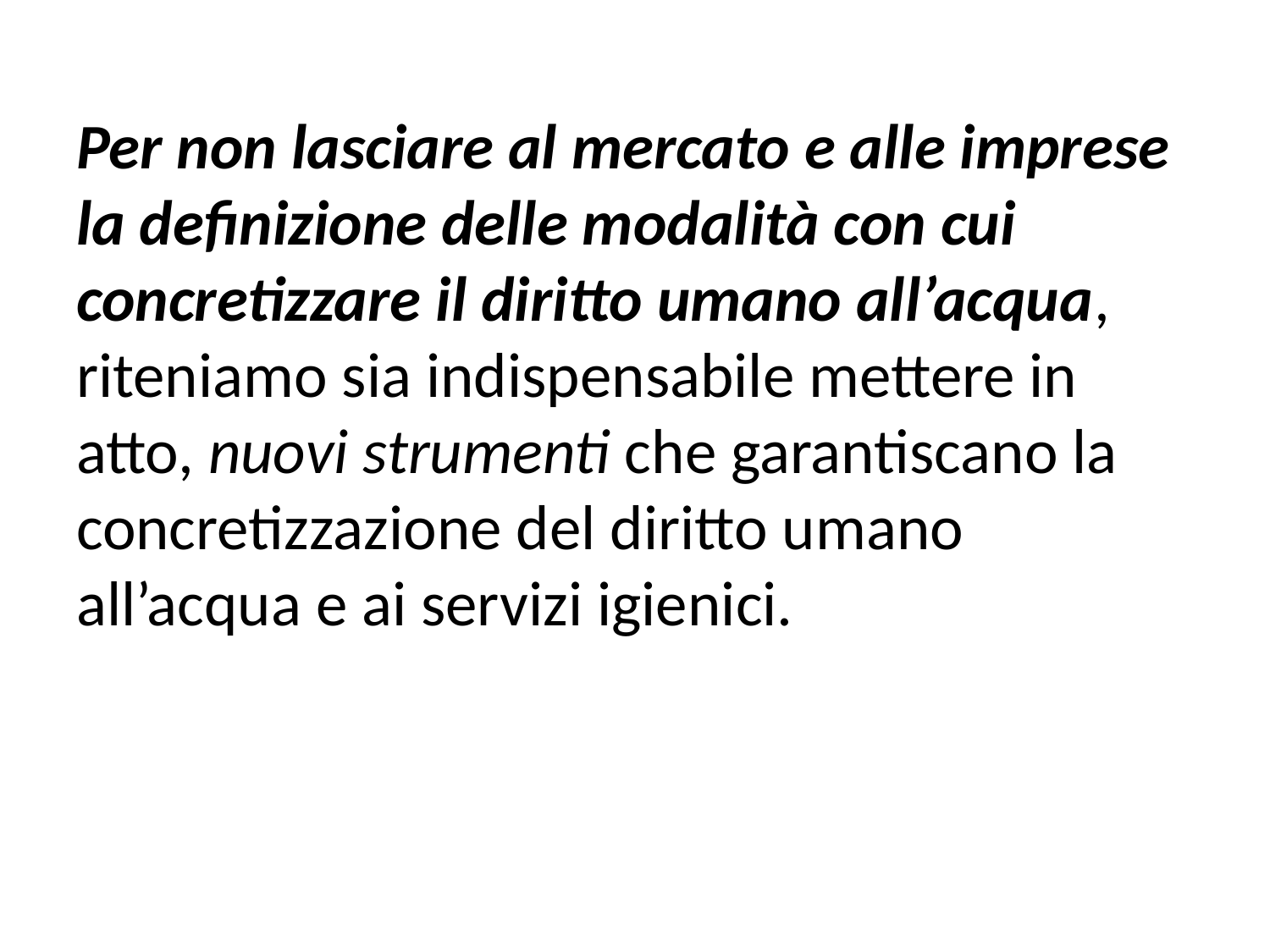

Per non lasciare al mercato e alle imprese la definizione delle modalità con cui concretizzare il diritto umano all’acqua, riteniamo sia indispensabile mettere in atto, nuovi strumenti che garantiscano la concretizzazione del diritto umano all’acqua e ai servizi igienici.